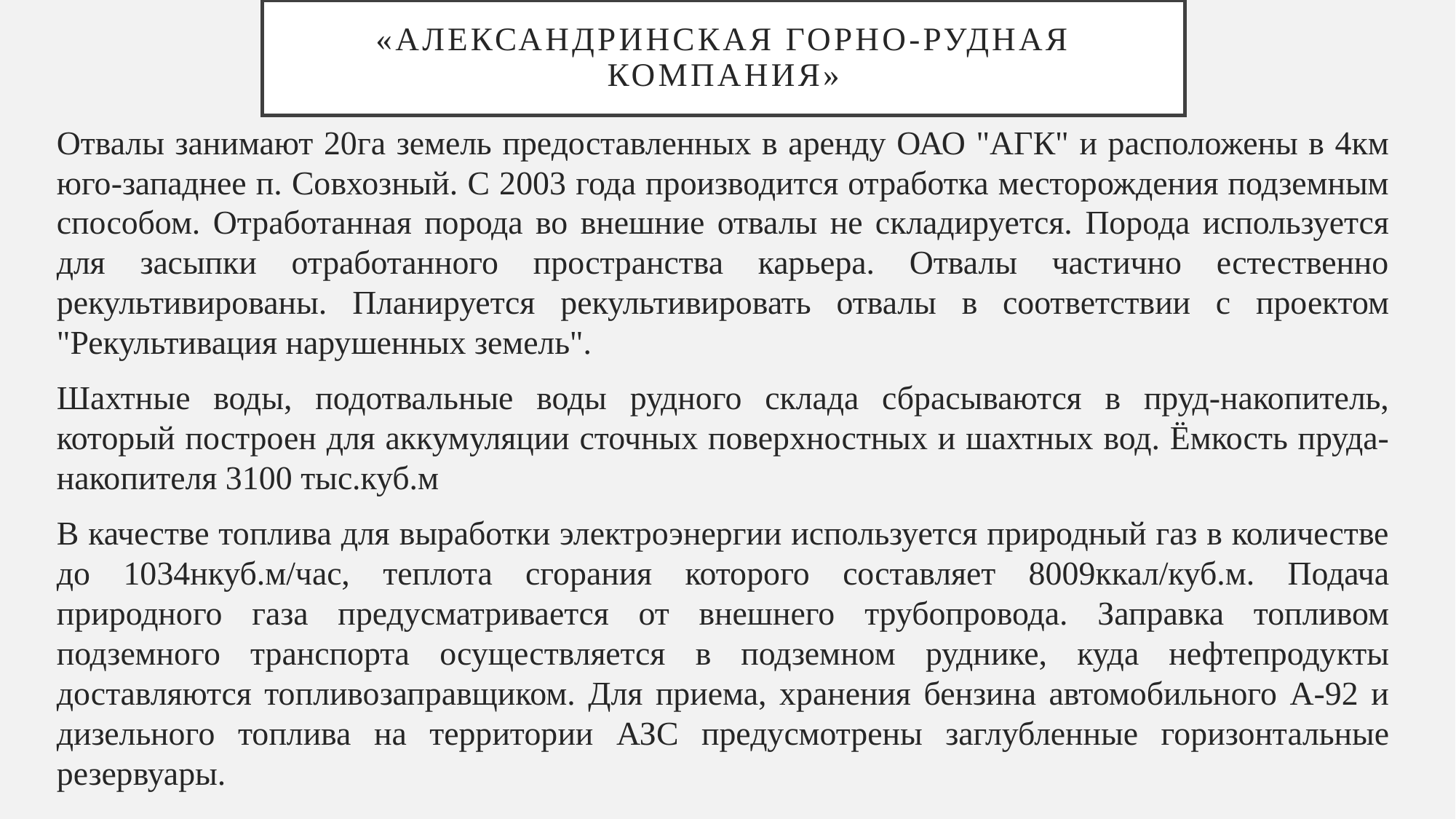

# «Александринская горно-рудная компания»
Отвалы занимают 20га земель предоставленных в аренду ОАО "АГК" и расположены в 4км юго-западнее п. Совхозный. С 2003 года производится отработка месторождения подземным способом. Отработанная порода во внешние отвалы не складируется. Порода используется для засыпки отработанного пространства карьера. Отвалы частично естественно рекультивированы. Планируется рекультивировать отвалы в соответствии с проектом "Рекультивация нарушенных земель".
Шахтные воды, подотвальные воды рудного склада сбрасываются в пруд-накопитель, который построен для аккумуляции сточных поверхностных и шахтных вод. Ёмкость пруда-накопителя 3100 тыс.куб.м
В качестве топлива для выработки электроэнергии используется природный газ в количестве до 1034нкуб.м/час, теплота сгорания которого составляет 8009ккал/куб.м. Подача природного газа предусматривается от внешнего трубопровода. Заправка топливом подземного транспорта осуществляется в подземном руднике, куда нефтепродукты доставляются топливозаправщиком. Для приема, хранения бензина автомобильного А-92 и дизельного топлива на территории АЗС предусмотрены заглубленные горизонтальные резервуары.